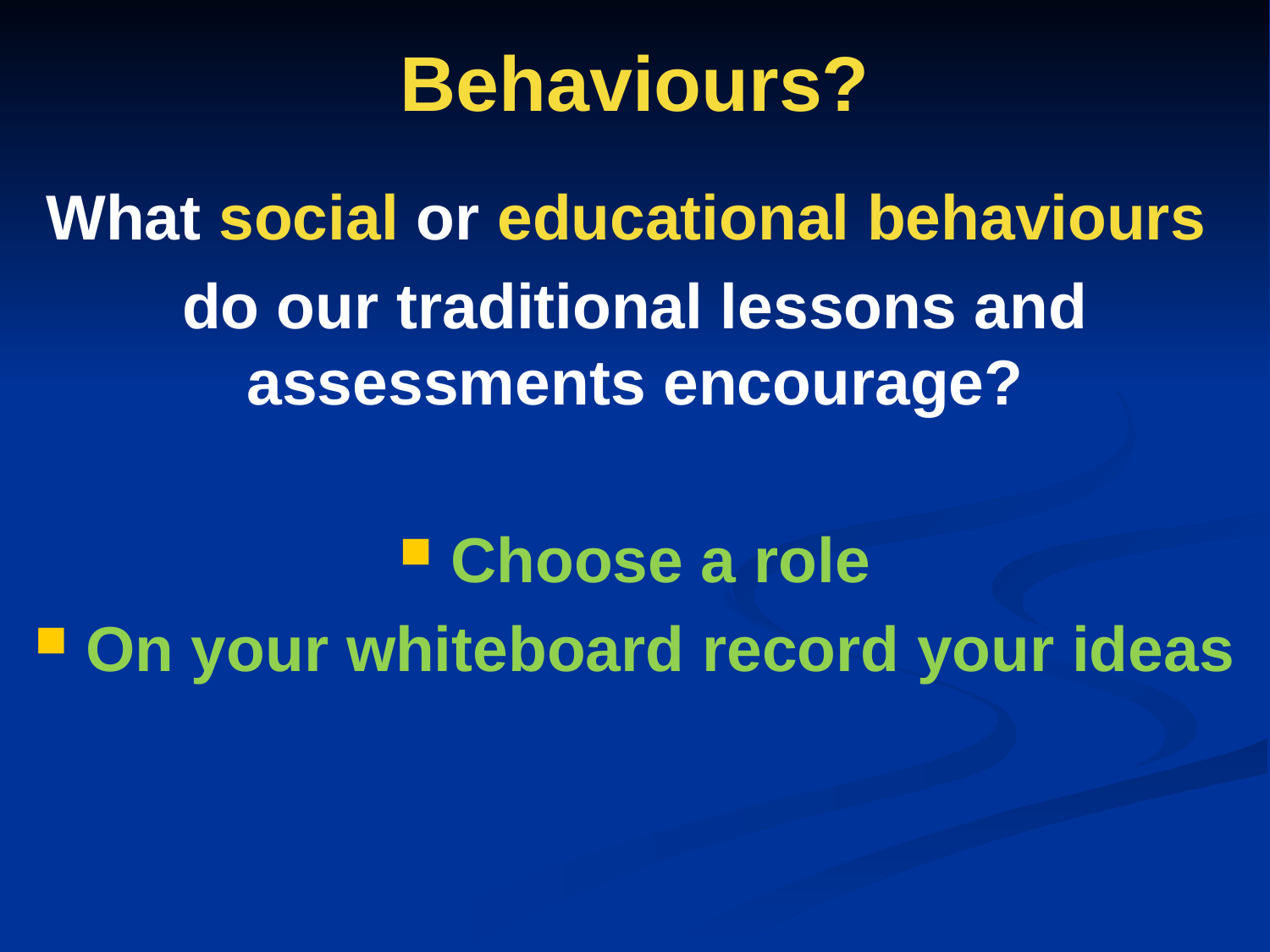

# Behaviours?
What social or educational behaviours
do our traditional lessons and assessments encourage?

 Choose a role
 On your whiteboard record your ideas